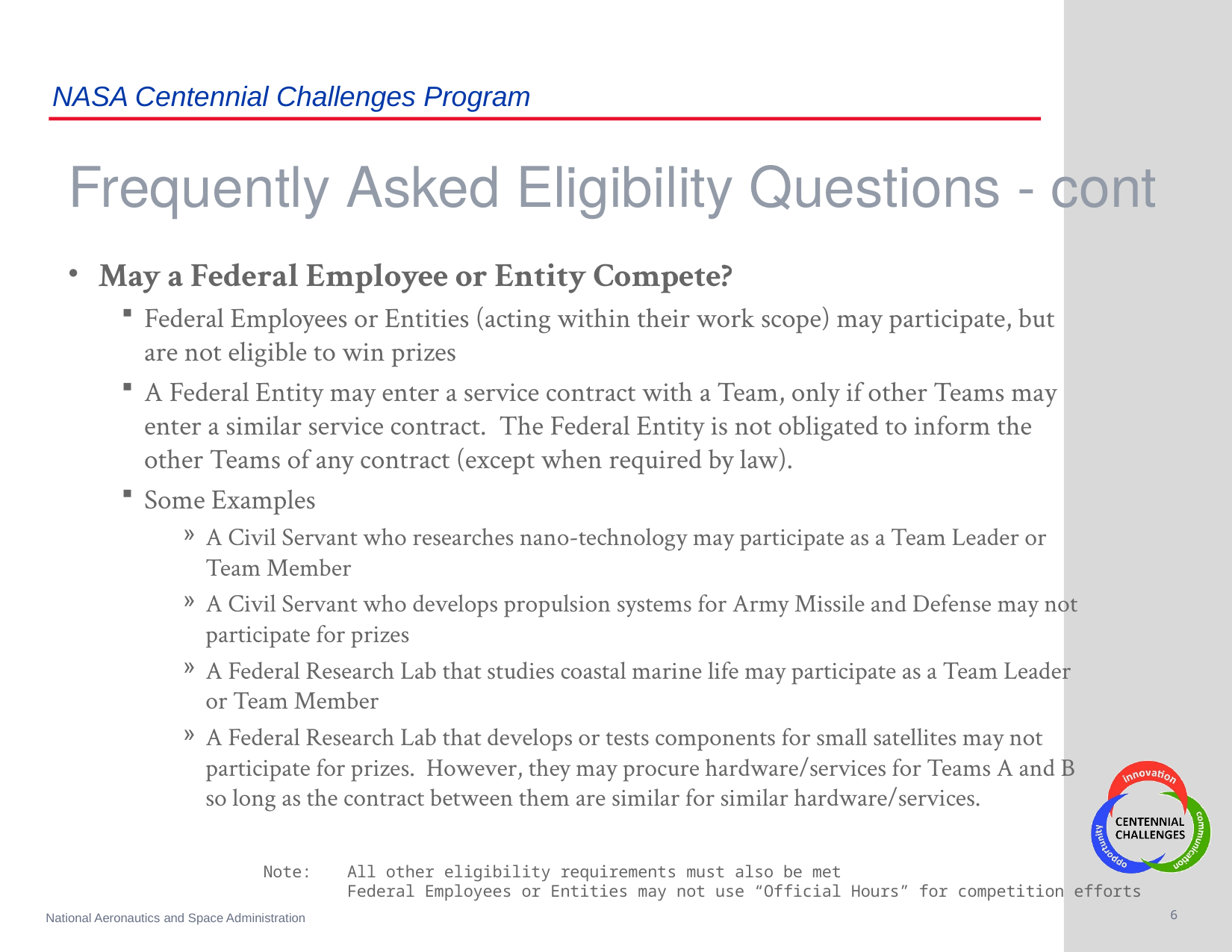

# Frequently Asked Eligibility Questions - cont
May a Federal Employee or Entity Compete?
Federal Employees or Entities (acting within their work scope) may participate, but are not eligible to win prizes
A Federal Entity may enter a service contract with a Team, only if other Teams may enter a similar service contract.  The Federal Entity is not obligated to inform the other Teams of any contract (except when required by law).
Some Examples
A Civil Servant who researches nano-technology may participate as a Team Leader or Team Member
A Civil Servant who develops propulsion systems for Army Missile and Defense may not participate for prizes
A Federal Research Lab that studies coastal marine life may participate as a Team Leader or Team Member
A Federal Research Lab that develops or tests components for small satellites may not participate for prizes.  However, they may procure hardware/services for Teams A and B so long as the contract between them are similar for similar hardware/services.
Note:	All other eligibility requirements must also be met
	Federal Employees or Entities may not use “Official Hours” for competition efforts
6